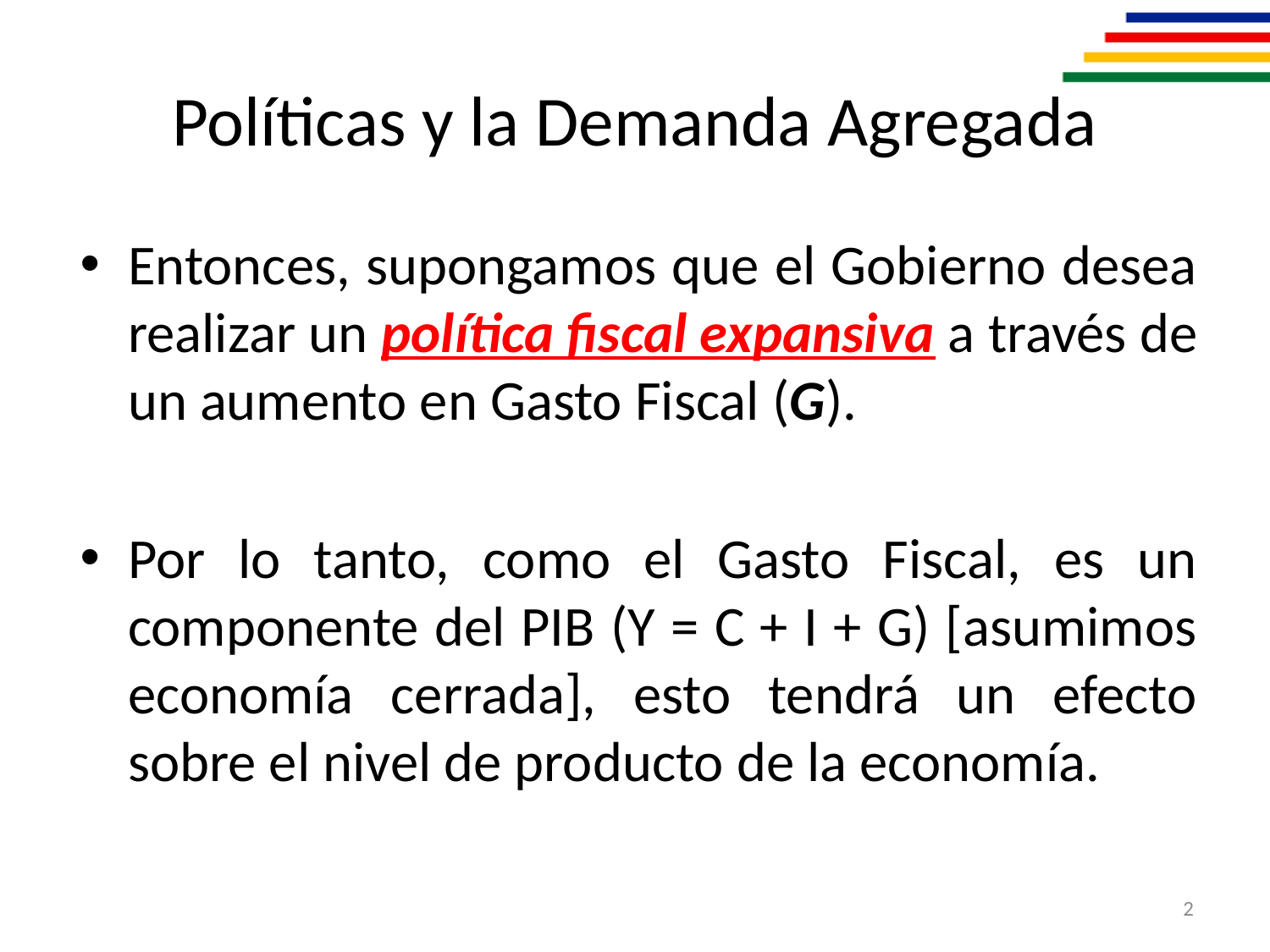

# Políticas y la Demanda Agregada
Entonces, supongamos que el Gobierno desea realizar un política fiscal expansiva a través de un aumento en Gasto Fiscal (G).

Por lo tanto, como el Gasto Fiscal, es un componente del PIB (Y = C + I + G) [asumimos economía cerrada], esto tendrá un efecto sobre el nivel de producto de la economía.
2